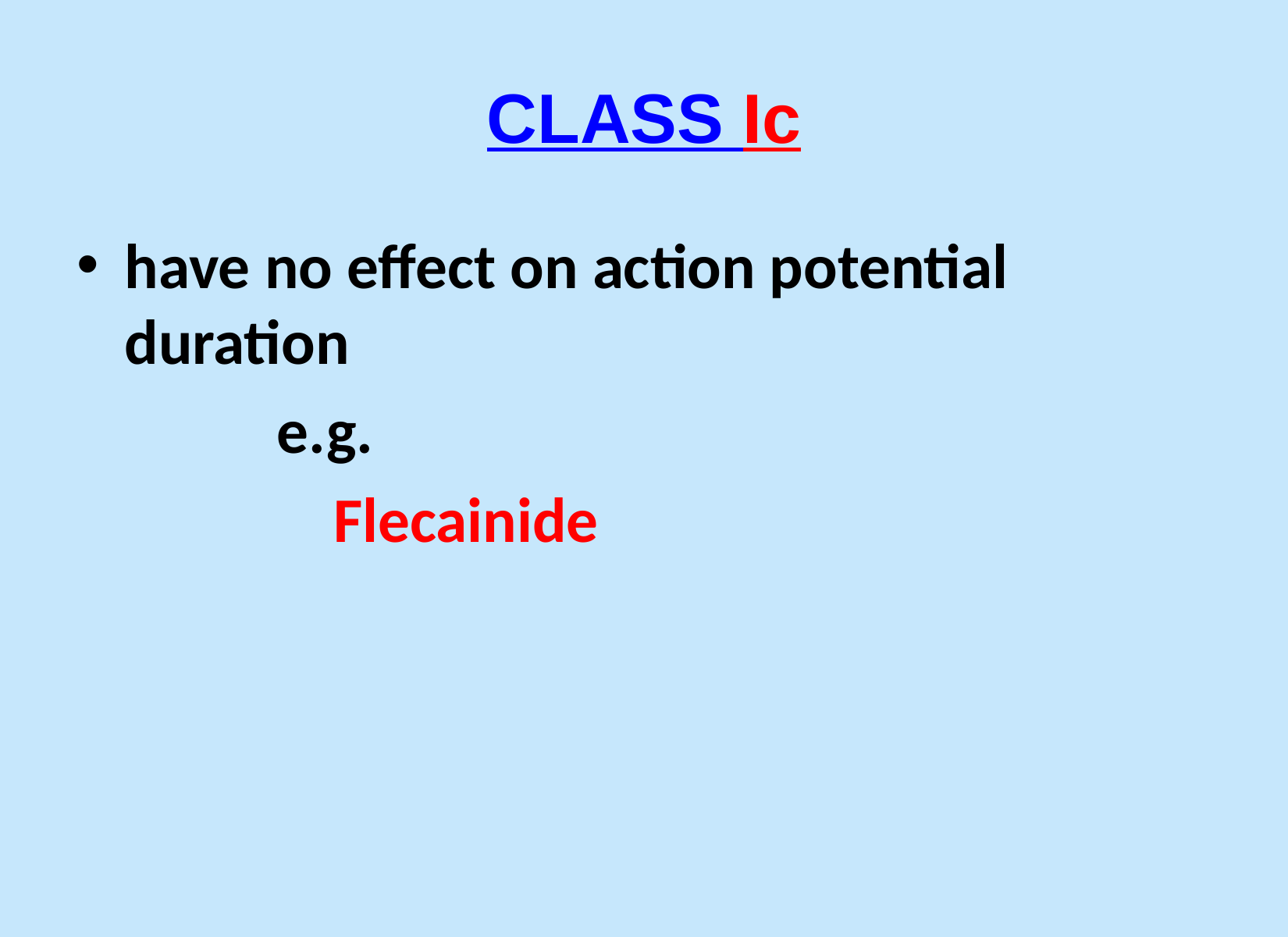

# CLASS Ic
have no effect on action potential duration
              e.g.
                  Flecainide